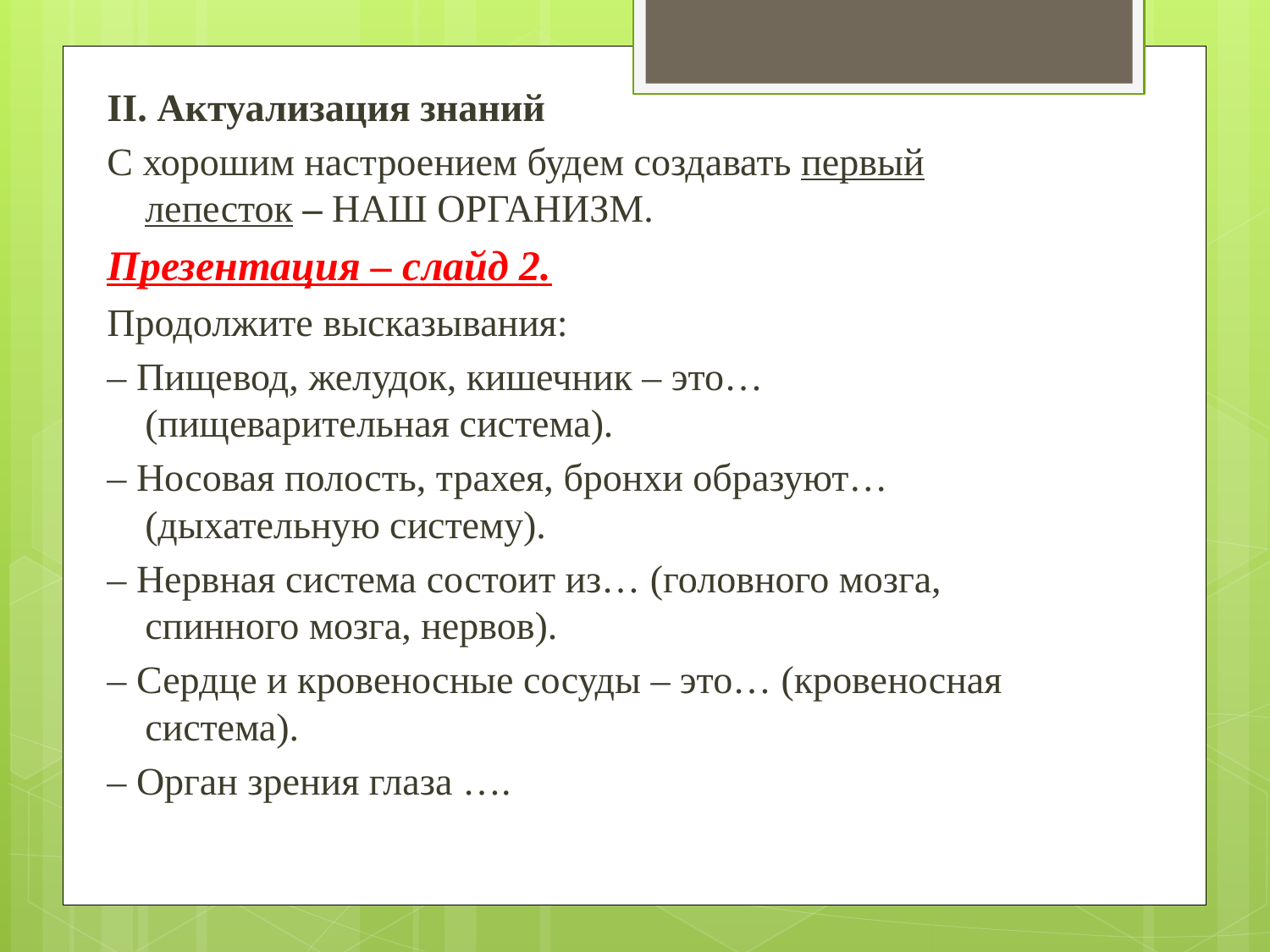

II. Актуализация знаний
С хорошим настроением будем создавать первый лепесток – НАШ ОРГАНИЗМ.
Презентация – слайд 2.
Продолжите высказывания:
– Пищевод, желудок, кишечник – это… (пищеварительная система).
– Носовая полость, трахея, бронхи образуют… (дыхательную систему).
– Нервная система состоит из… (головного мозга, спинного мозга, нервов).
– Сердце и кровеносные сосуды – это… (кровеносная система).
– Орган зрения глаза ….

#